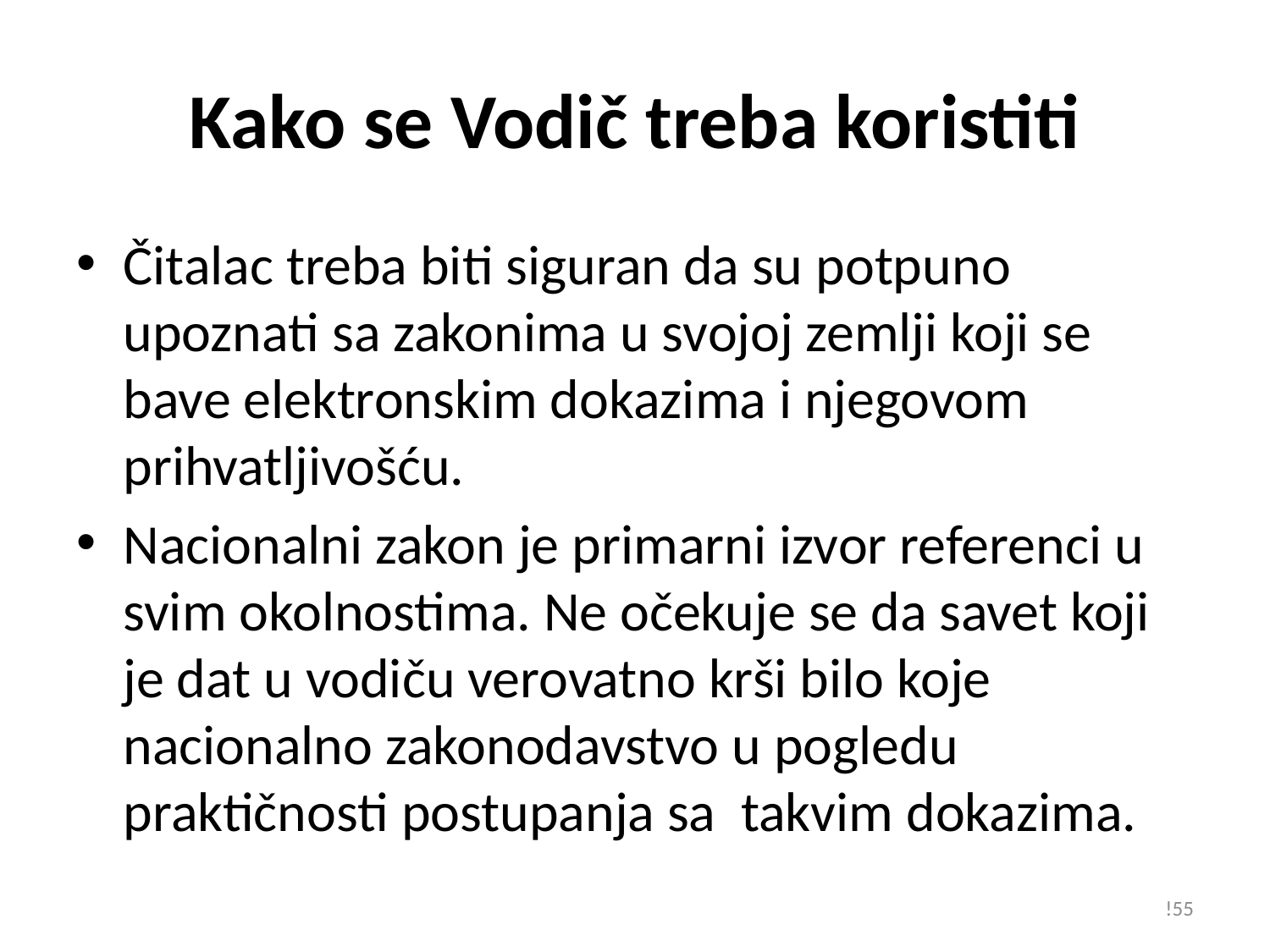

# Kako se Vodič treba koristiti
Čitalac treba biti siguran da su potpuno upoznati sa zakonima u svojoj zemlji koji se bave elektronskim dokazima i njegovom prihvatljivošću.
Nacionalni zakon je primarni izvor referenci u svim okolnostima. Ne očekuje se da savet koji je dat u vodiču verovatno krši bilo koje nacionalno zakonodavstvo u pogledu praktičnosti postupanja sa  takvim dokazima.
!55